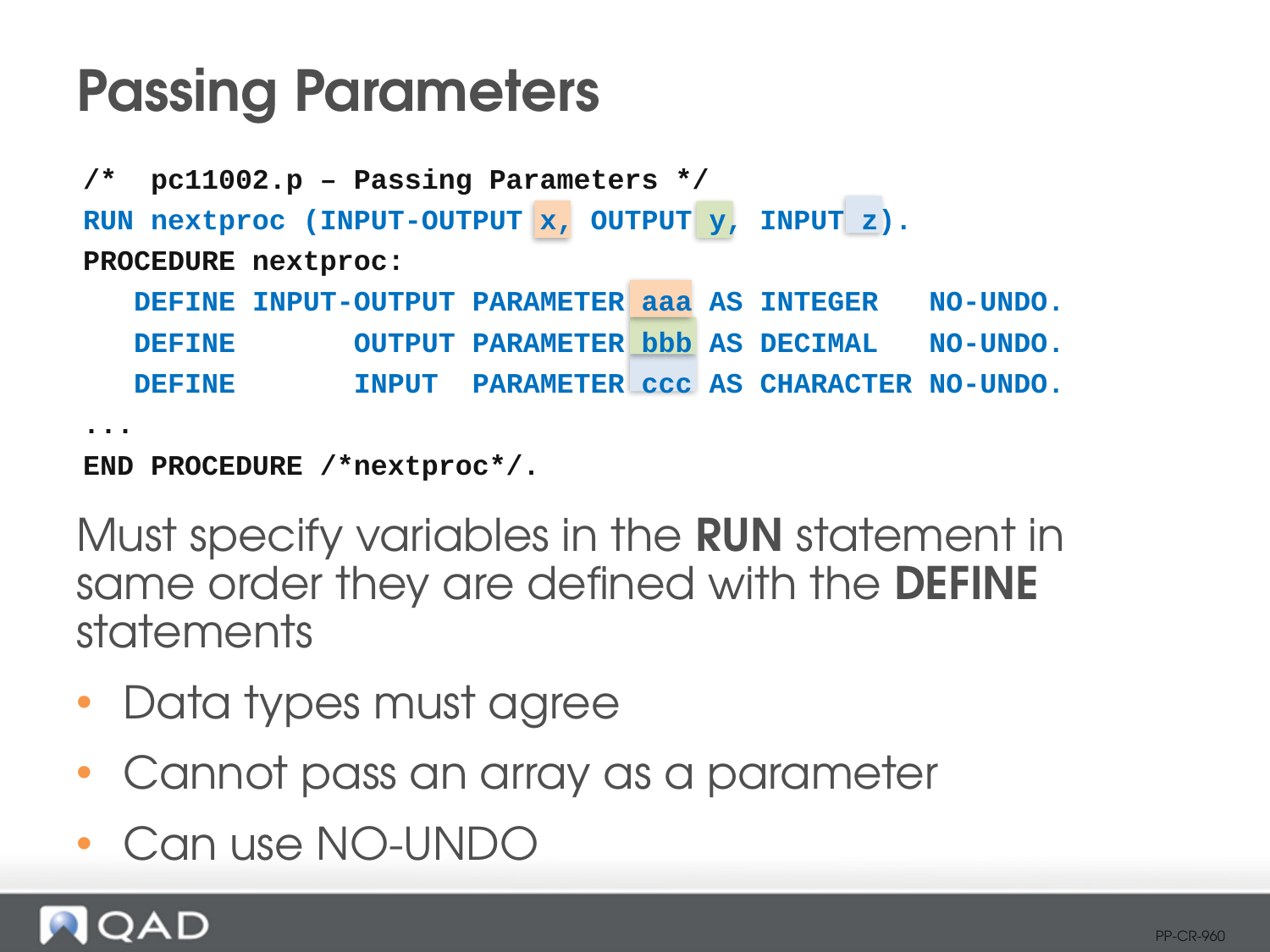

# Passing Parameters
/*  pc11002.p – Passing Parameters */
RUN nextproc (INPUT-OUTPUT x, OUTPUT y, INPUT z).
PROCEDURE nextproc:
   DEFINE INPUT-OUTPUT PARAMETER aaa AS INTEGER   NO-UNDO.
   DEFINE       OUTPUT PARAMETER bbb AS DECIMAL   NO-UNDO.
   DEFINE       INPUT  PARAMETER ccc AS CHARACTER NO-UNDO.
...
END PROCEDURE /*nextproc*/.

Must specify variables in the RUN statement in same order they are defined with the DEFINE statements
Data types must agree
Cannot pass an array as a parameter
Can use NO-UNDO

PP-CR-960